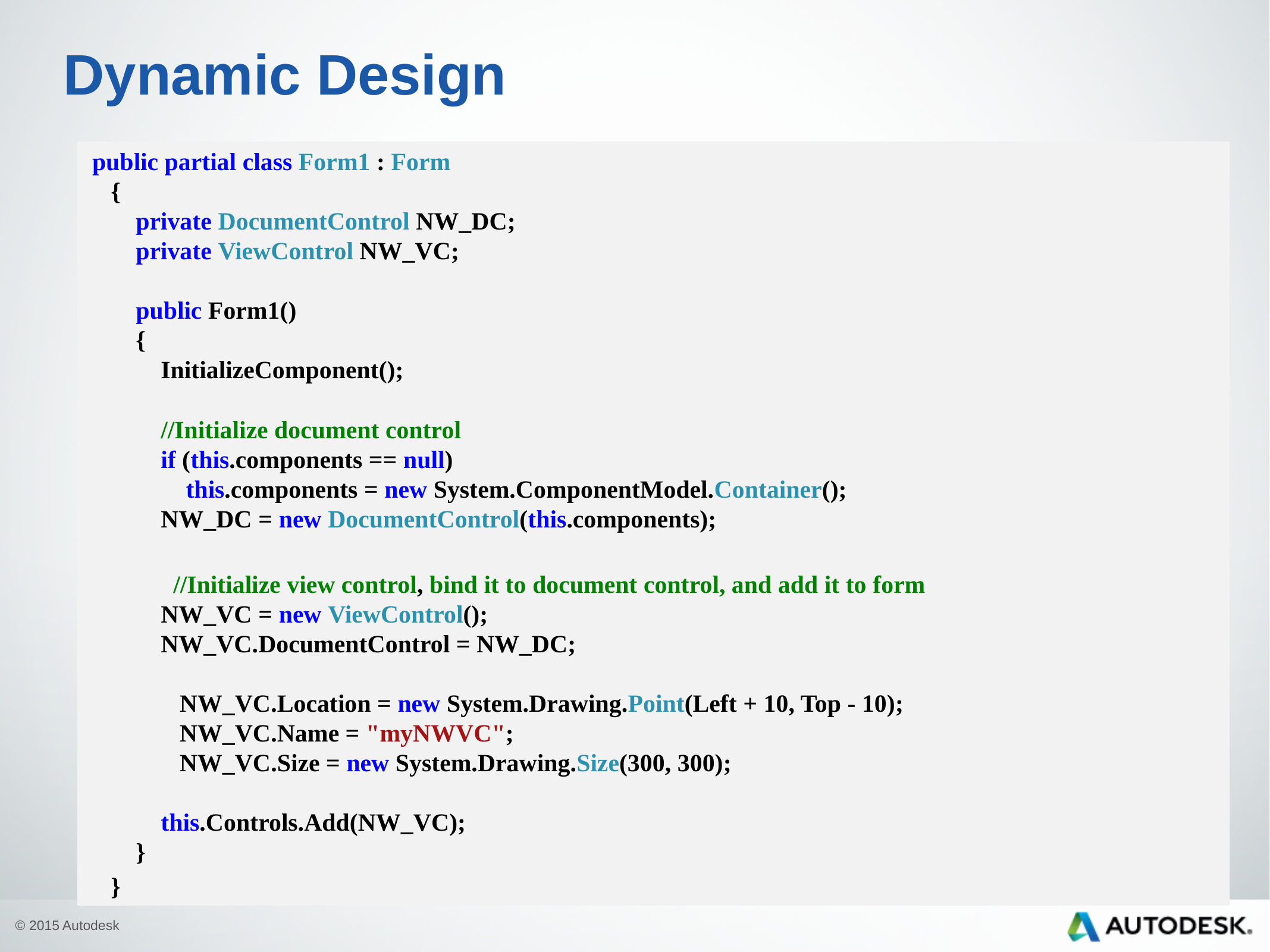

# Dynamic Design
 public partial class Form1 : Form
    {
        private DocumentControl NW_DC;
        private ViewControl NW_VC;

        public Form1()
        {
            InitializeComponent();

            //Initialize document control
            if (this.components == null)
                this.components = new System.ComponentModel.Container();
            NW_DC = new DocumentControl(this.components);

              //Initialize view control, bind it to document control, and add it to form
            NW_VC = new ViewControl();
            NW_VC.DocumentControl = NW_DC;

               NW_VC.Location = new System.Drawing.Point(Left + 10, Top - 10);
               NW_VC.Name = "myNWVC";
               NW_VC.Size = new System.Drawing.Size(300, 300);

            this.Controls.Add(NW_VC);
        }
    }